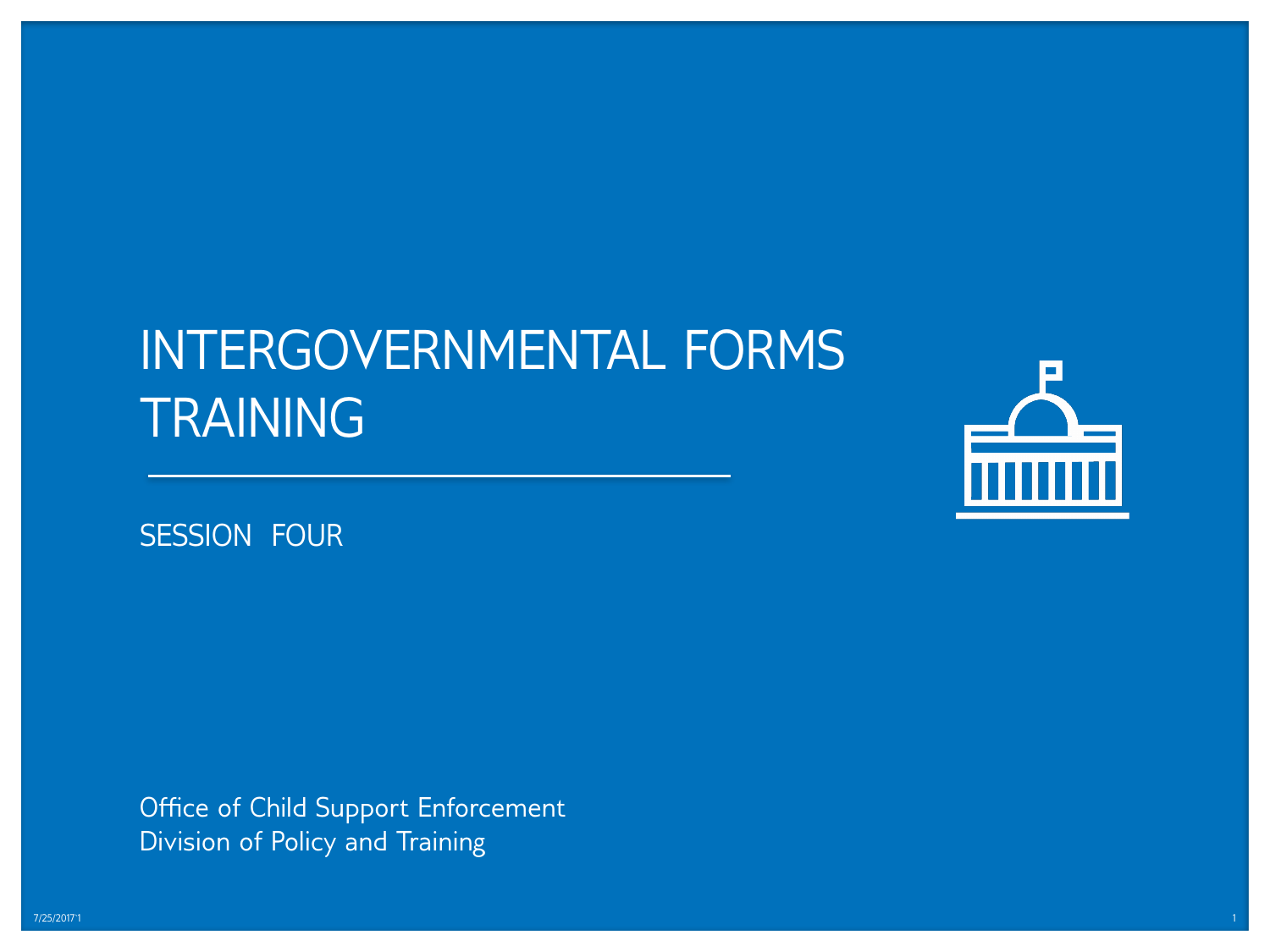

# Intergovernmental Forms  Training
Session  four
7/25/2017`1
1